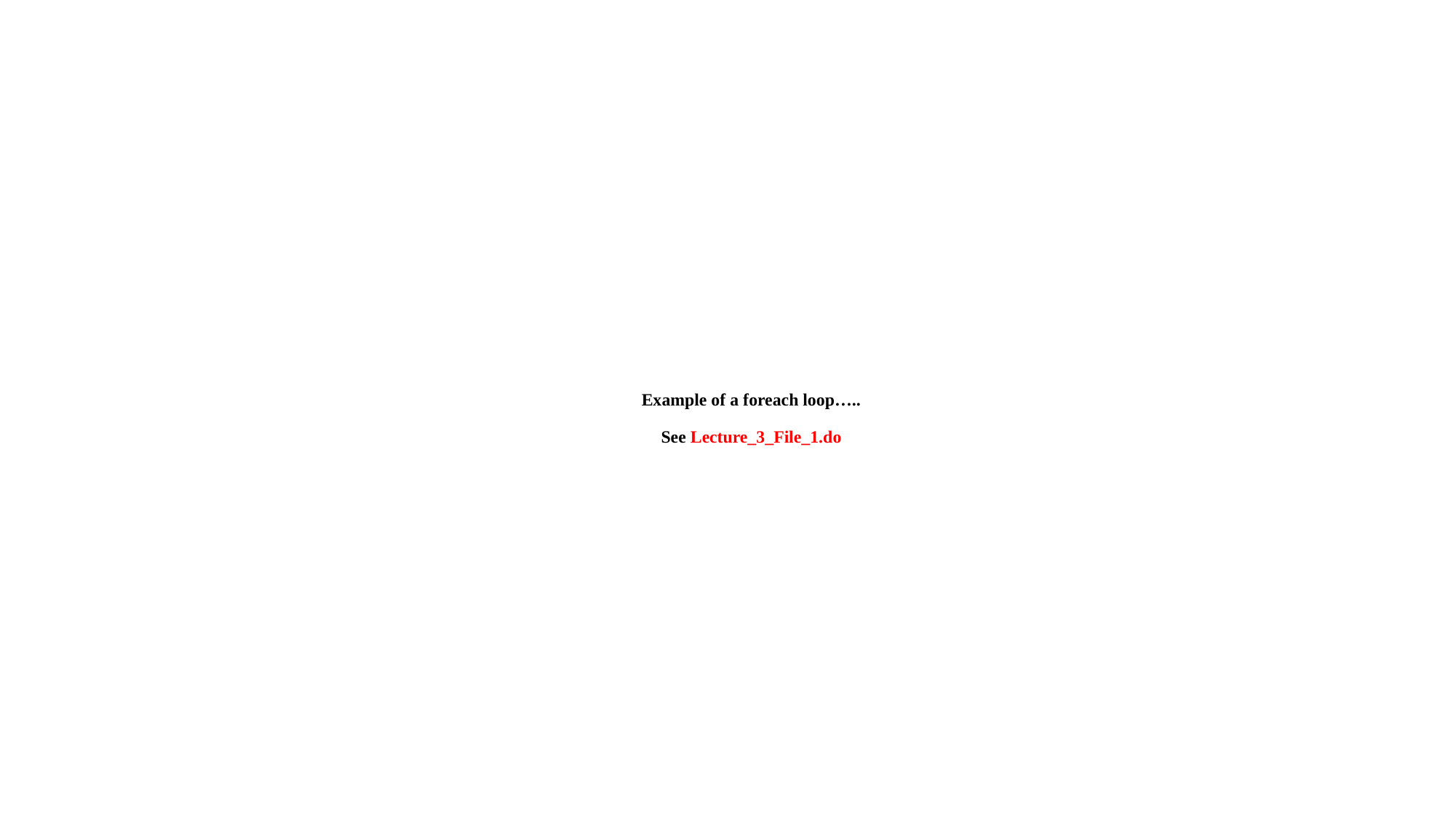

# Example of a foreach loop….. See Lecture_3_File_1.do